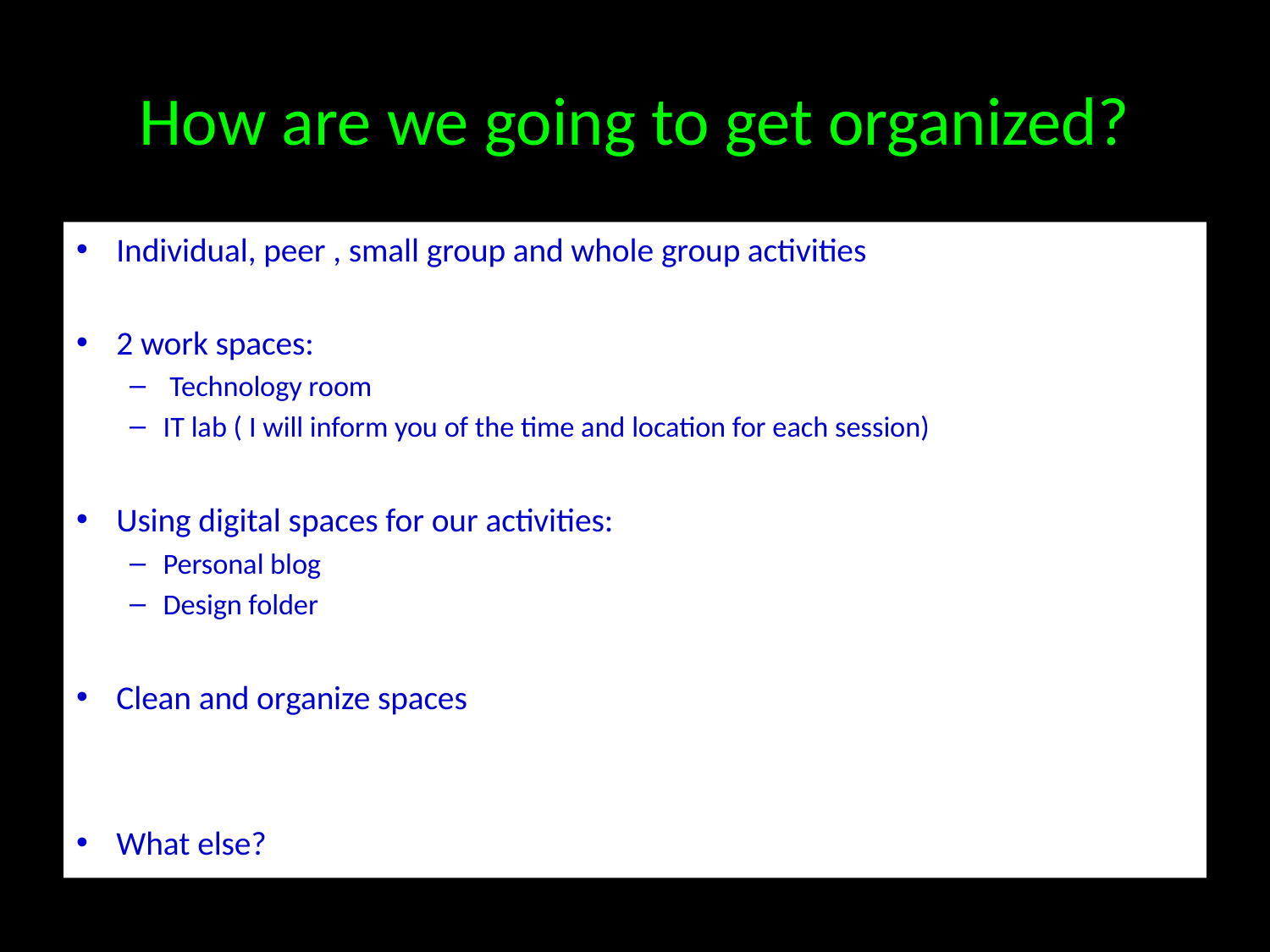

# How are we going to get organized?
Individual, peer , small group and whole group activities

2 work spaces:
 Technology room
IT lab ( I will inform you of the time and location for each session)

Using digital spaces for our activities:
Personal blog
Design folder

Clean and organize spaces

What else?